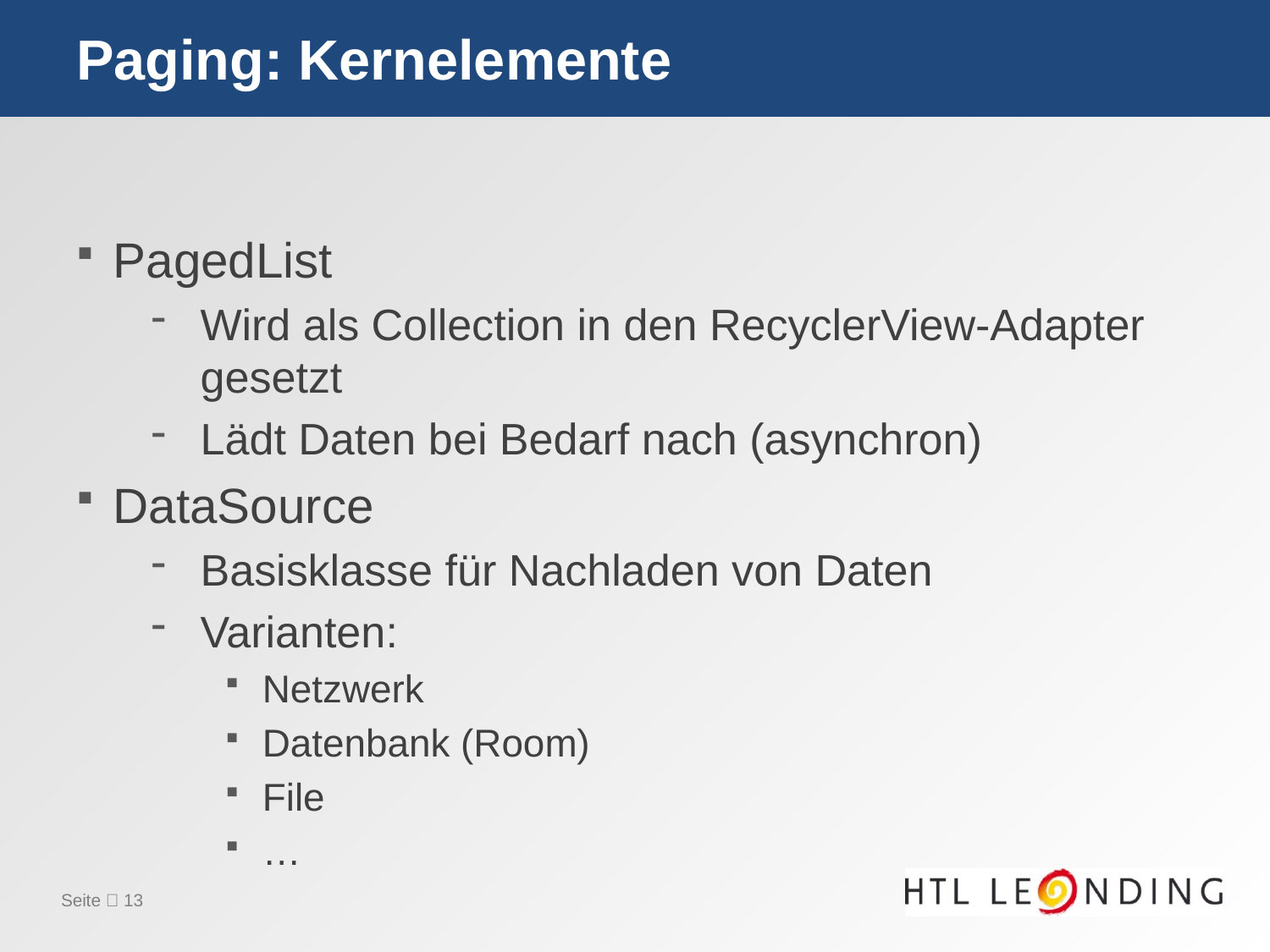

# Paging: Kernelemente
PagedList
Wird als Collection in den RecyclerView-Adapter gesetzt
Lädt Daten bei Bedarf nach (asynchron)
DataSource
Basisklasse für Nachladen von Daten
Varianten:
Netzwerk
Datenbank (Room)
File
…